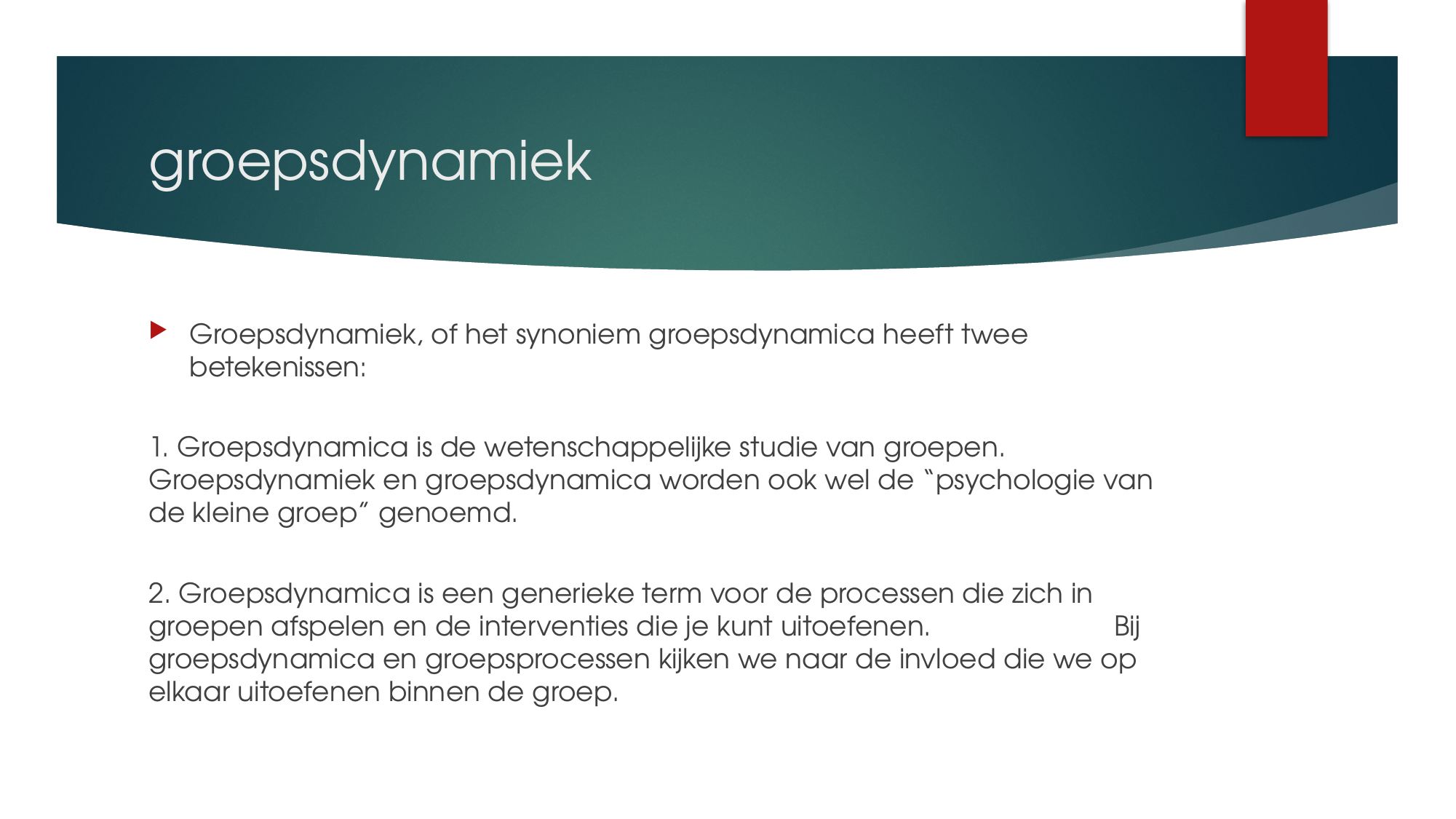

# groepsdynamiek
Groepsdynamiek, of het synoniem groepsdynamica heeft twee betekenissen:
1. Groepsdynamica is de wetenschappelijke studie van groepen. Groepsdynamiek en groepsdynamica worden ook wel de “psychologie van de kleine groep” genoemd.
2. Groepsdynamica is een generieke term voor de processen die zich in groepen afspelen en de interventies die je kunt uitoefenen.                        Bij groepsdynamica en groepsprocessen kijken we naar de invloed die we op elkaar uitoefenen binnen de groep.